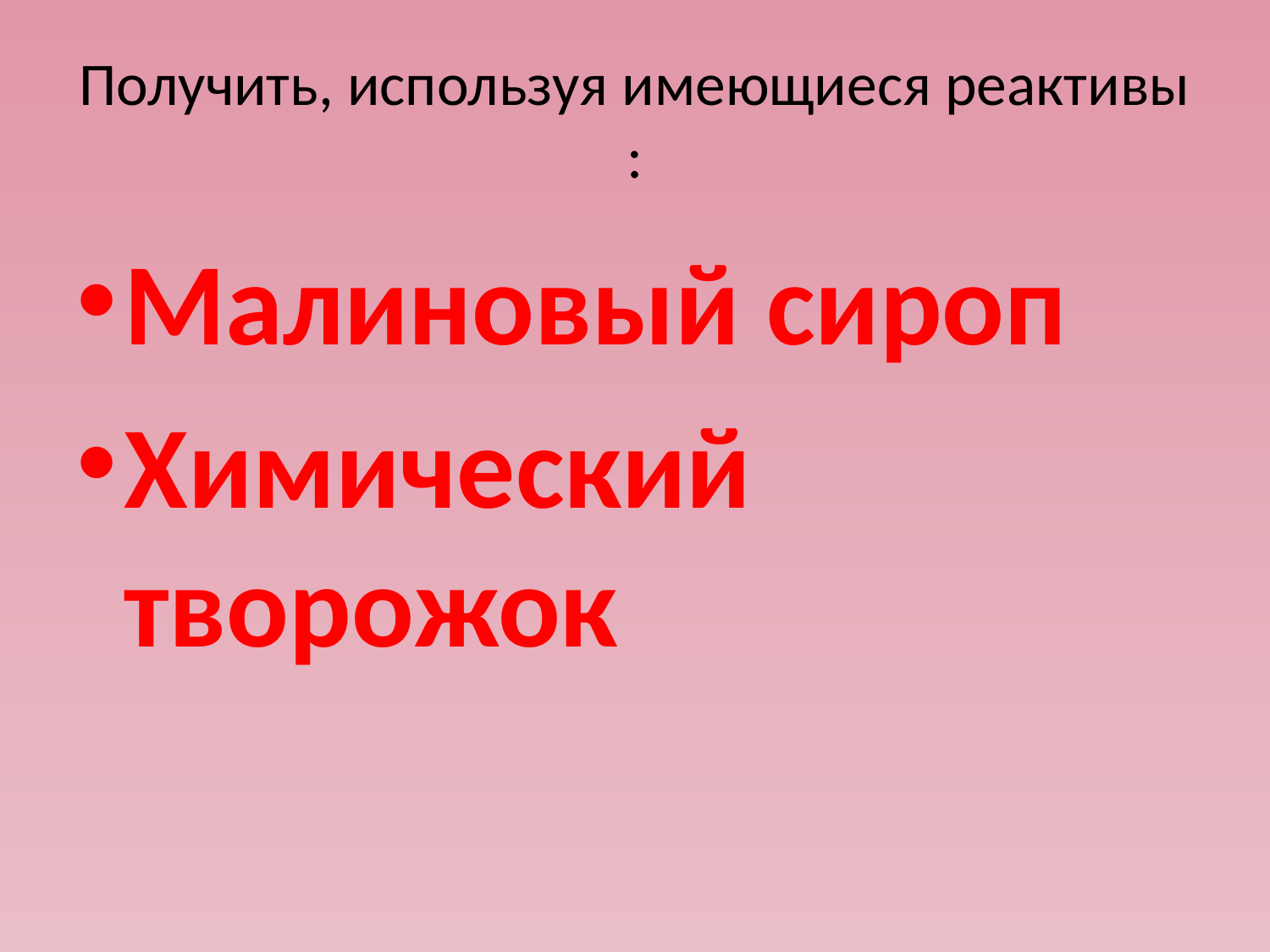

# Получить, используя имеющиеся реактивы :
Малиновый сироп
Химический творожок